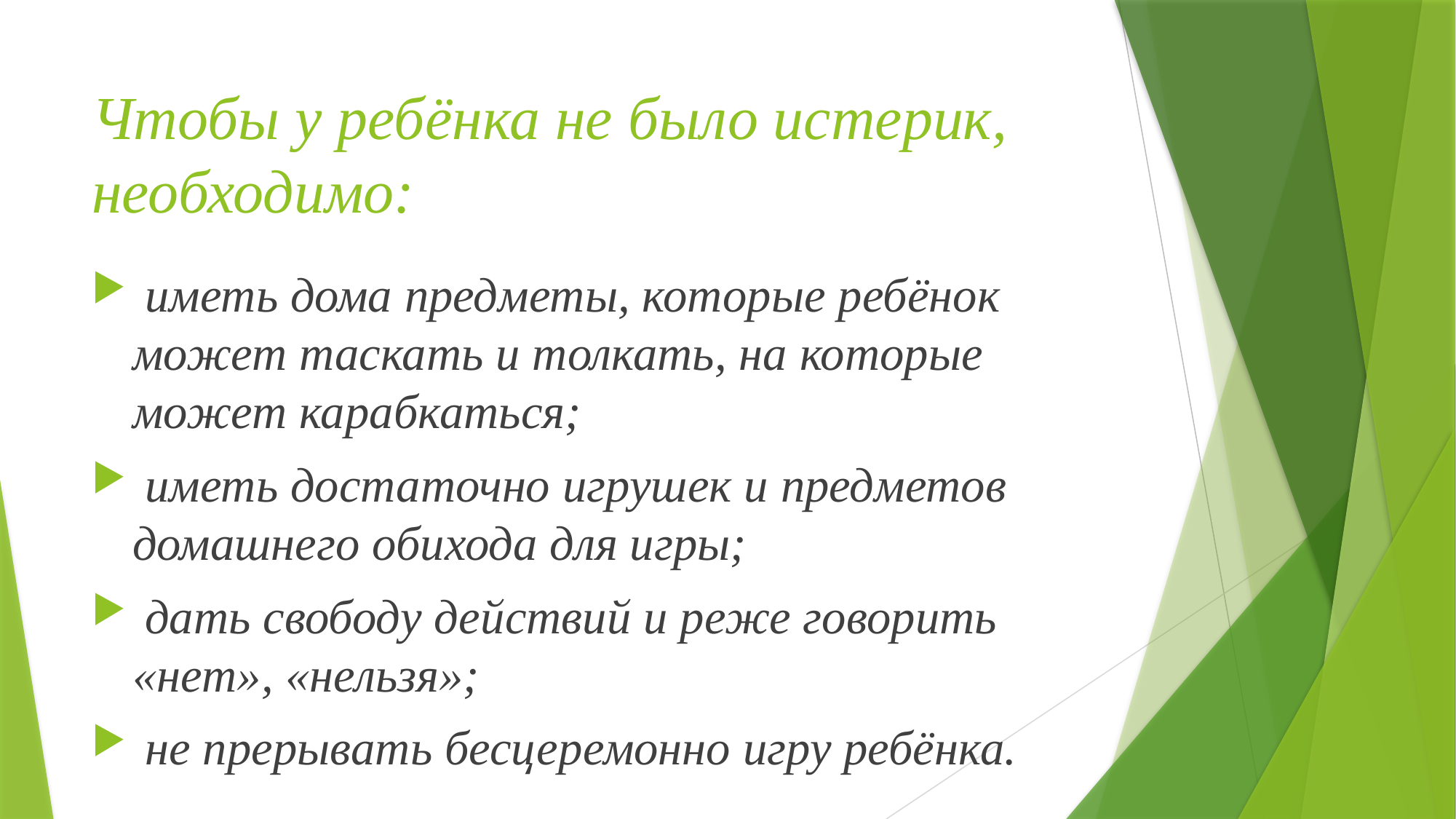

# Чтобы у ребёнка не было истерик, необходимо:
 иметь дома предметы, которые ребёнок может таскать и толкать, на которые может карабкаться;
 иметь достаточно игрушек и предметов домашнего обихода для игры;
 дать свободу действий и реже говорить «нет», «нельзя»;
 не прерывать бесцеремонно игру ребёнка.